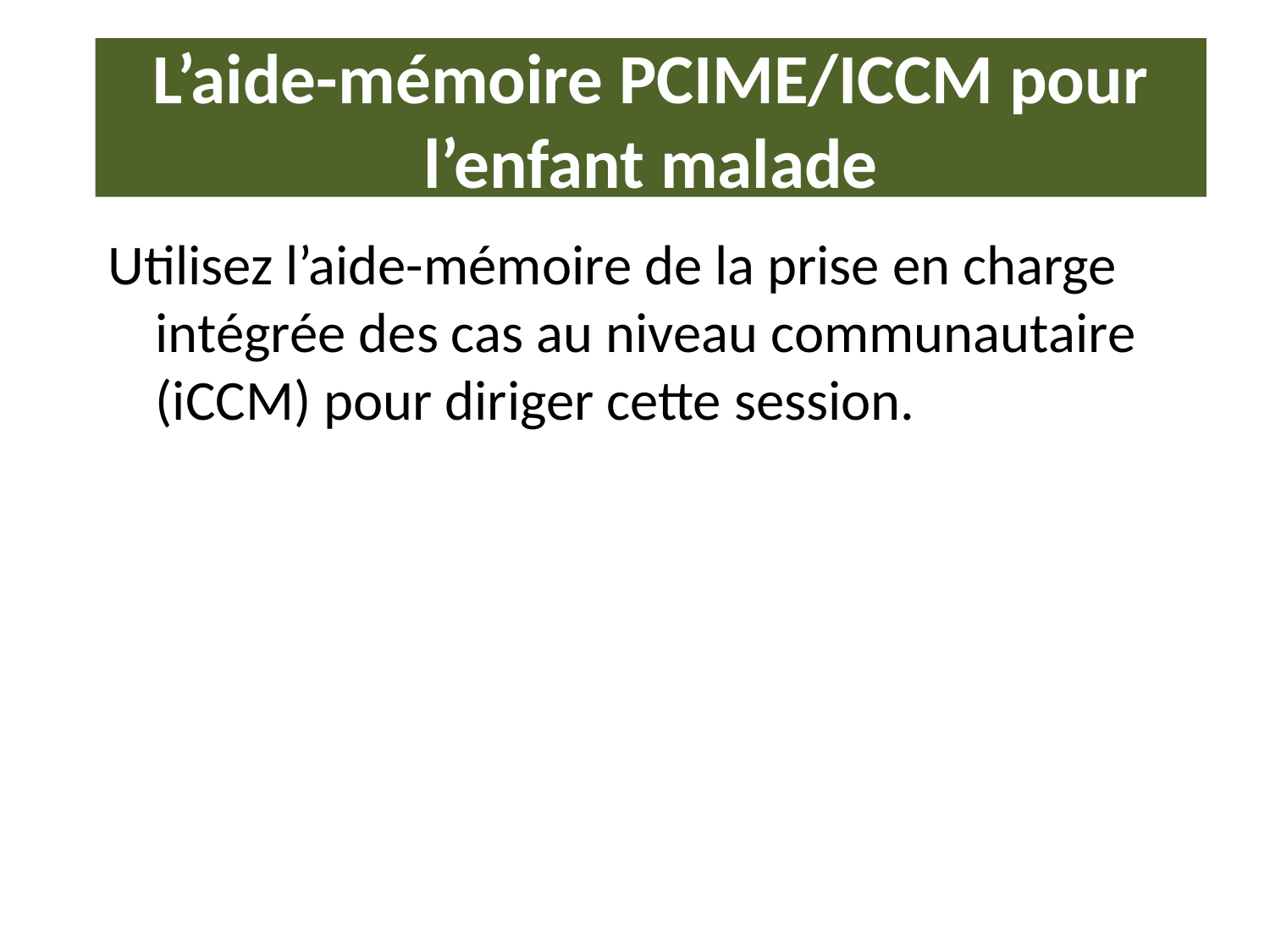

# L’aide-mémoire PCIME/ICCM pour l’enfant malade
Utilisez l’aide-mémoire de la prise en charge intégrée des cas au niveau communautaire (iCCM) pour diriger cette session.